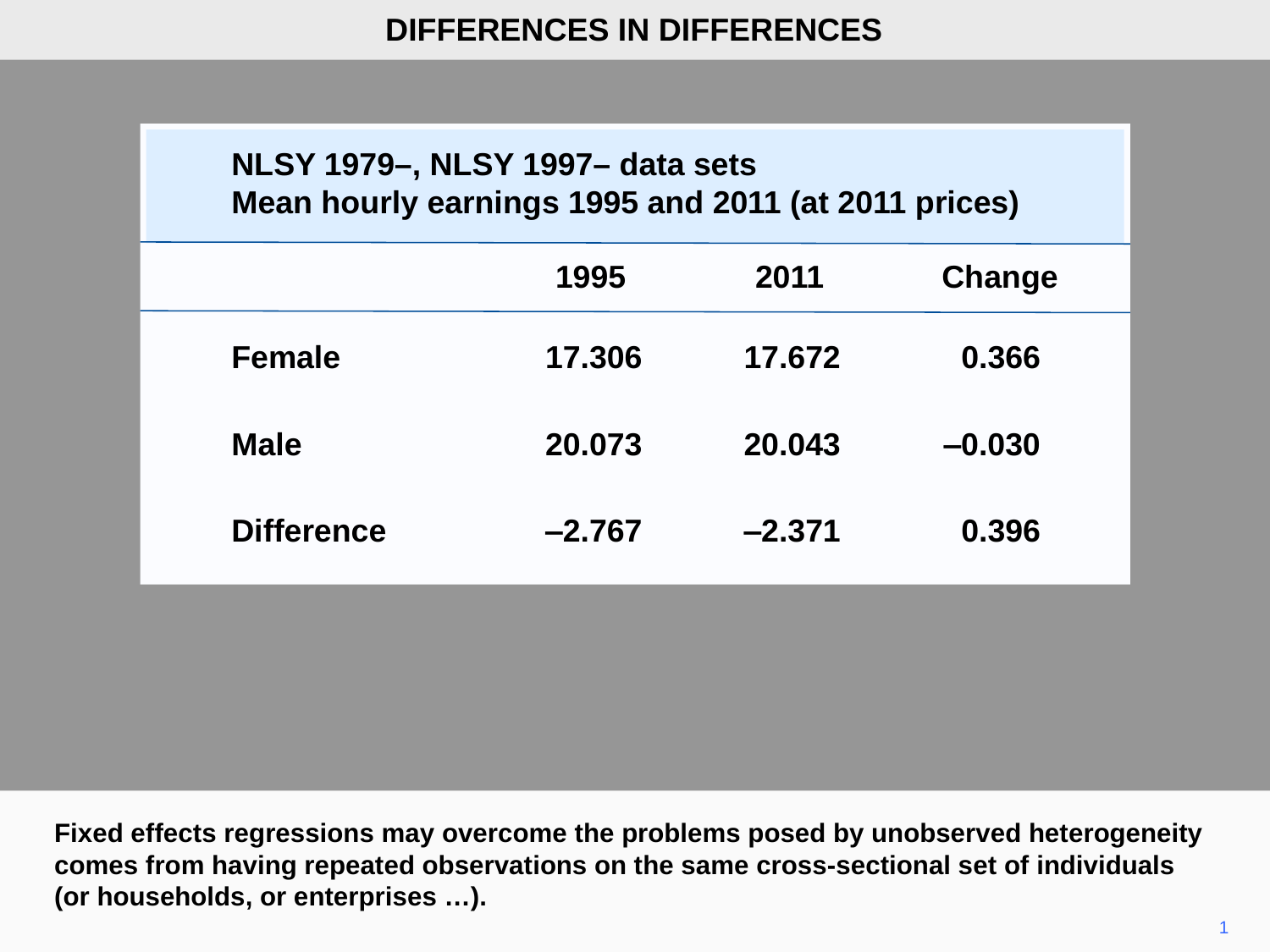

DIFFERENCES IN DIFFERENCES

NLSY 1979–, NLSY 1997– data sets
Mean hourly earnings 1995 and 2011 (at 2011 prices)
	1995	2011	Change
Female	17.306	17.672	0.366

Male	20.073	20.043	‒0.030

Difference	‒2.767	‒2.371	0.396

Fixed effects regressions may overcome the problems posed by unobserved heterogeneity comes from having repeated observations on the same cross-sectional set of individuals (or households, or enterprises …).
1